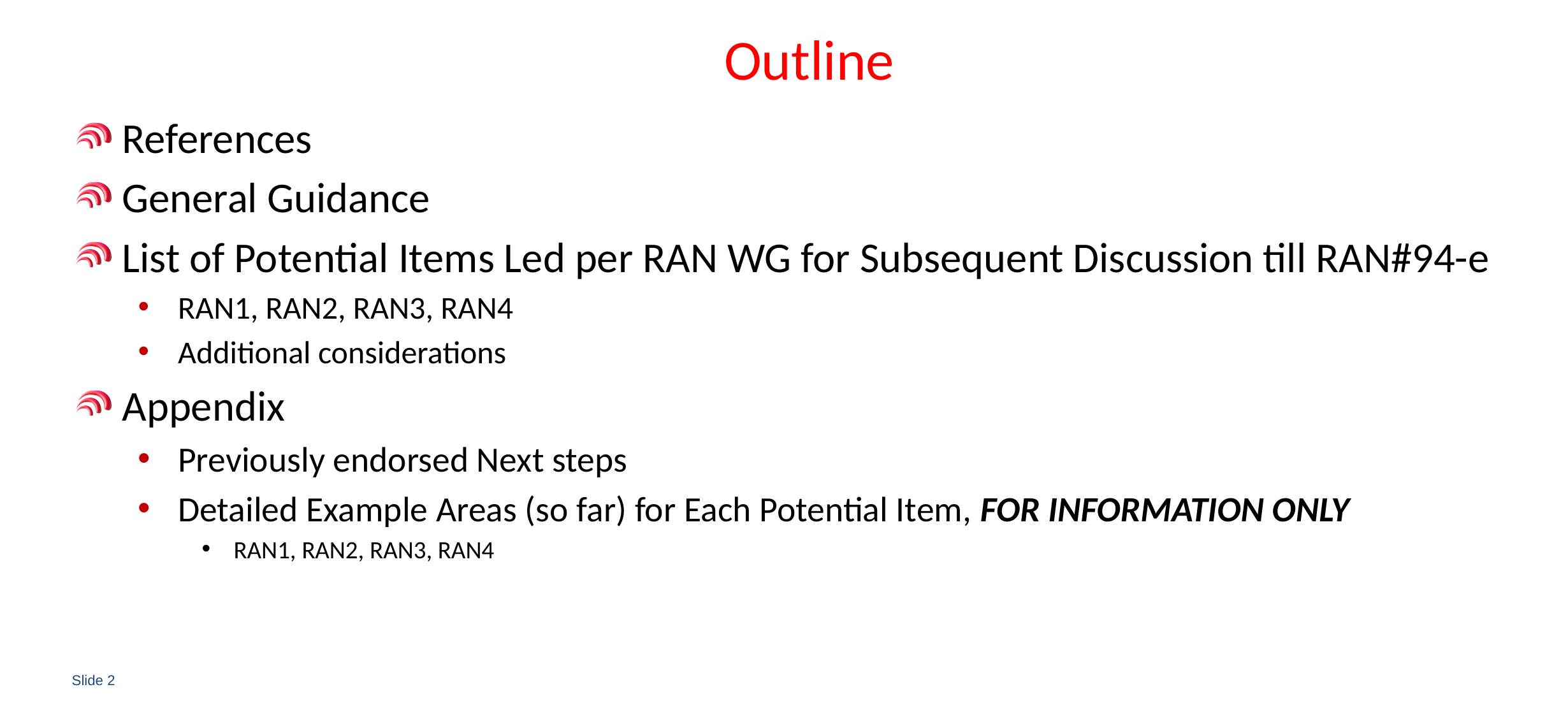

# Outline
References
General Guidance
List of Potential Items Led per RAN WG for Subsequent Discussion till RAN#94-e
RAN1, RAN2, RAN3, RAN4
Additional considerations
Appendix
Previously endorsed Next steps
Detailed Example Areas (so far) for Each Potential Item, FOR INFORMATION ONLY
RAN1, RAN2, RAN3, RAN4